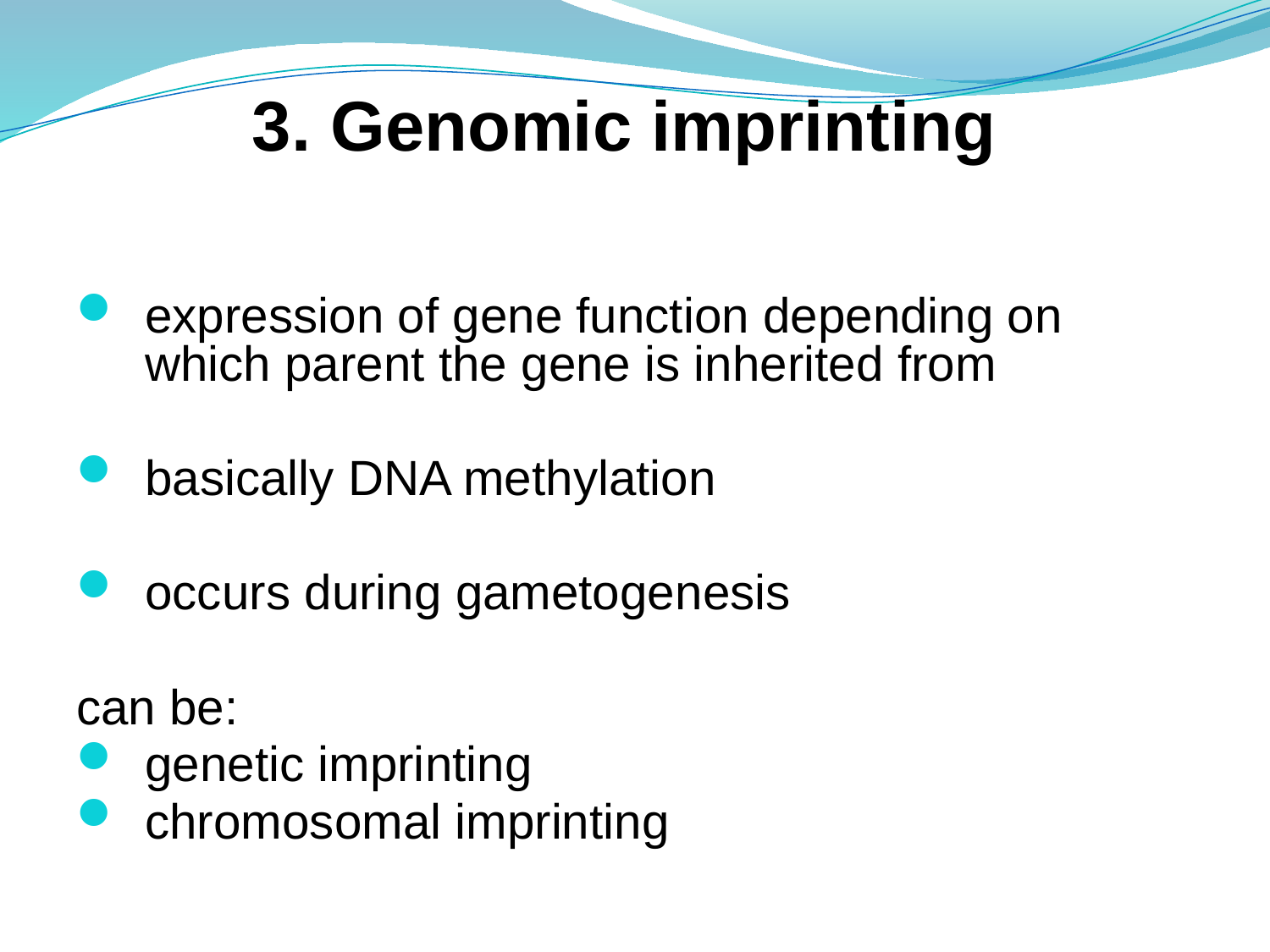

3. Genomic imprinting

expression of gene function depending on which parent the gene is inherited from

basically DNA methylation

occurs during gametogenesis

can be:
genetic imprinting
chromosomal imprinting